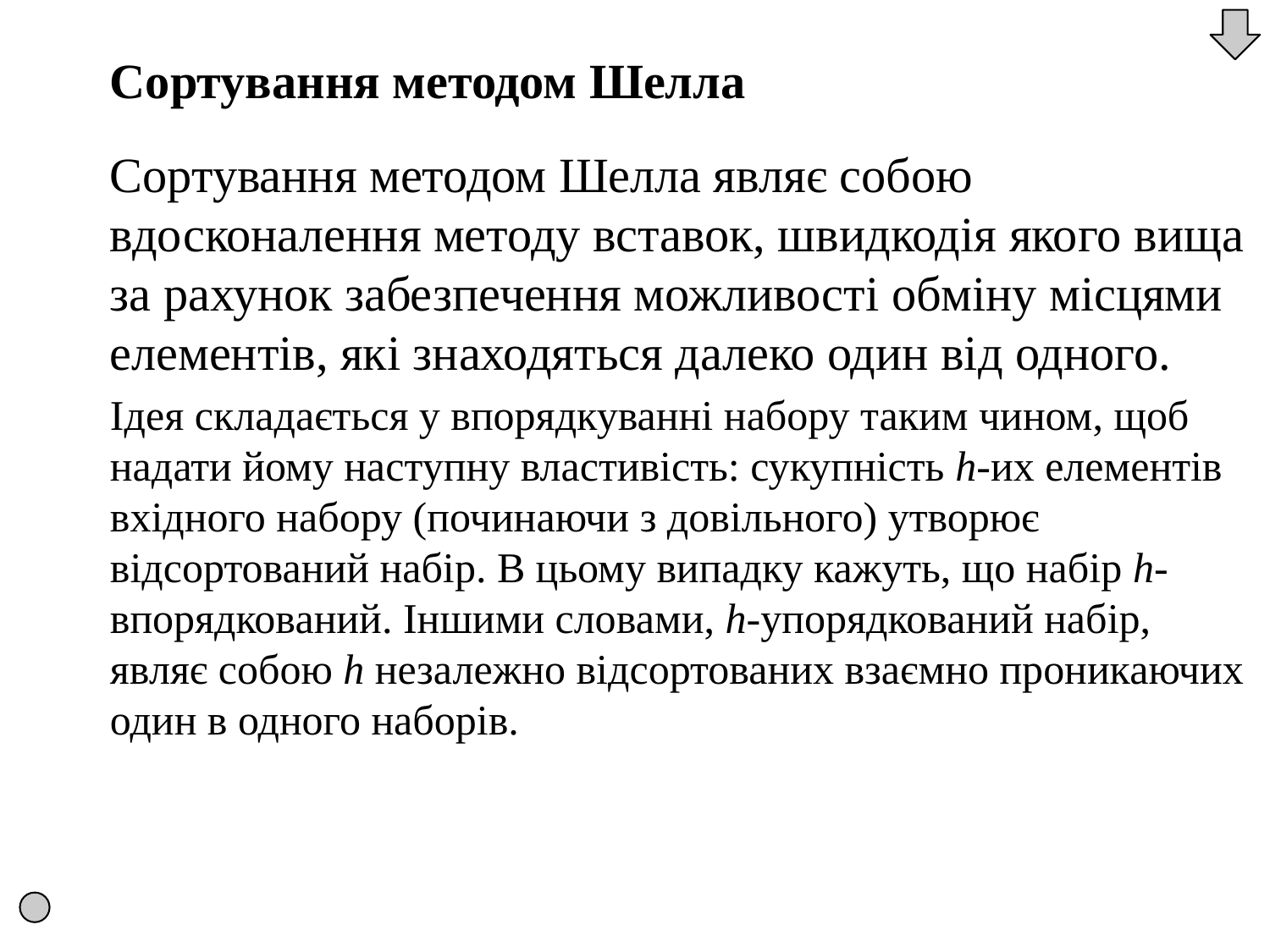

Сортування методом Шелла

	Сортування методом Шелла являє собою вдосконалення методу вставок, швидкодія якого вища за рахунок забезпечення можливості обміну місцями елементів, які знаходяться далеко один від одного.
	Ідея складається у впорядкуванні набору таким чином, щоб надати йому наступну властивість: сукупність h-их елементів вхідного набору (починаючи з довільного) утворює відсортований набір. В цьому випадку кажуть, що набір h-впорядкований. Іншими словами, h-упорядкований набір, являє собою h незалежно відсортованих взаємно проникаючих один в одного наборів.